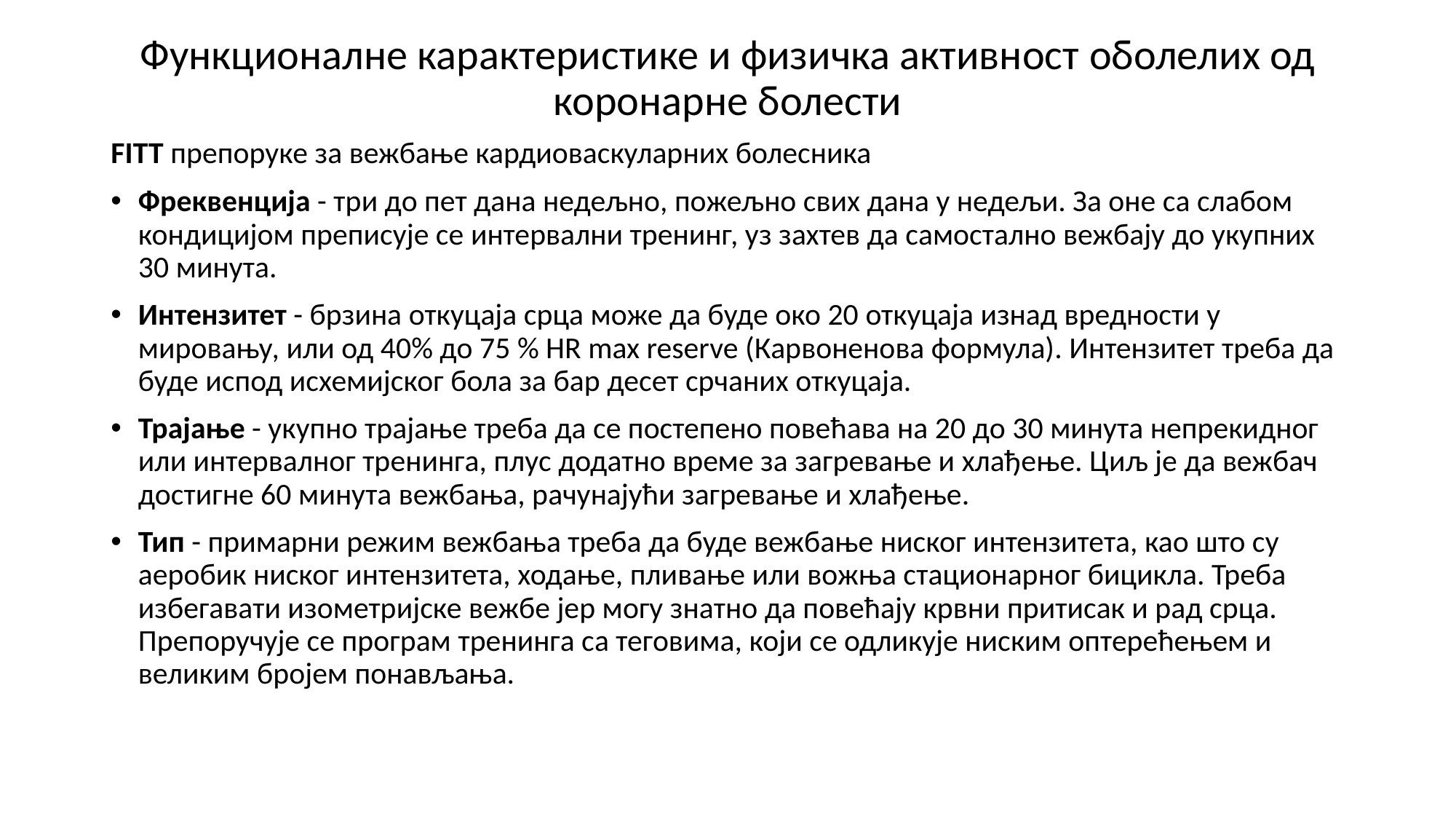

# Функционалне карактеристике и физичка активност оболелих од коронарне болести
FITT препоруке за вежбање кардиоваскуларних болесника
Фреквенција - три до пет дана недељно, пожељно свих дана у недељи. За оне са слабом кондицијом преписује се интервални тренинг, уз захтев да самостално вежбају до укупних 30 минута.
Интензитет - брзина откуцаја срца може да буде око 20 откуцаја изнад вредности у мировању, или од 40% до 75 % HR max reserve (Карвоненова формула). Интензитет треба да буде испод исхемијског бола за бар десет срчаних откуцаја.
Трајање - укупно трајање треба да се постепено повећава на 20 до 30 минута непрекидног или интервалног тренинга, плус додатно време за загревање и хлађење. Циљ је да вежбач достигне 60 минута вежбања, рачунајући загревање и хлађење.
Тип - примарни режим вежбања треба да буде вежбање ниског интензитета, као што су аеробик ниског интензитета, ходање, пливање или вожња стационарног бицикла. Треба избегавати изометријске вежбе јер могу знатно да повећају крвни притисак и рад срца. Препоручује се програм тренинга са теговима, који се одликује ниским оптерећењем и великим бројем понављања.